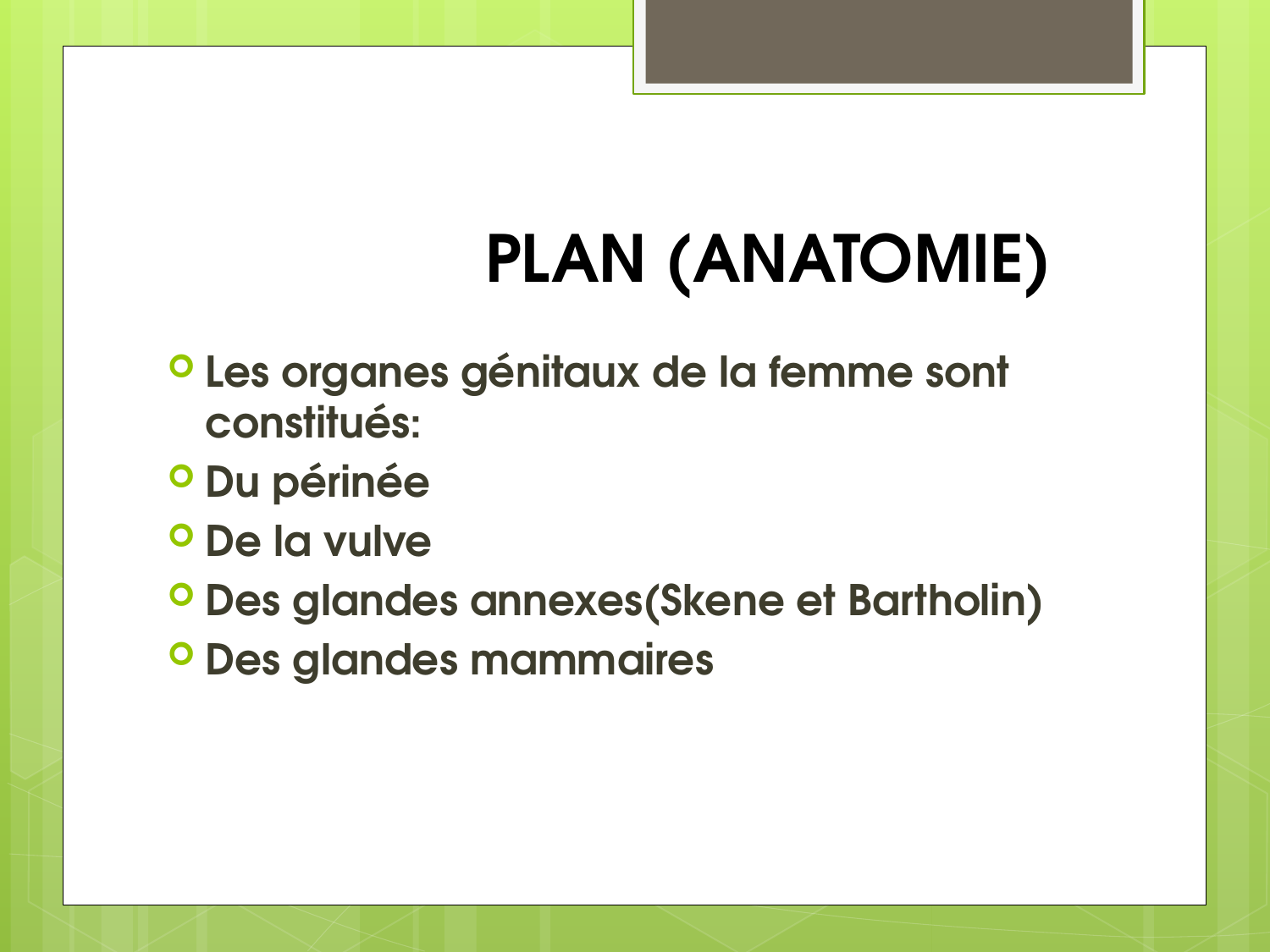

# PLAN (ANATOMIE)
Les organes génitaux de la femme sont constitués:
Du périnée
De la vulve
Des glandes annexes(Skene et Bartholin)
Des glandes mammaires